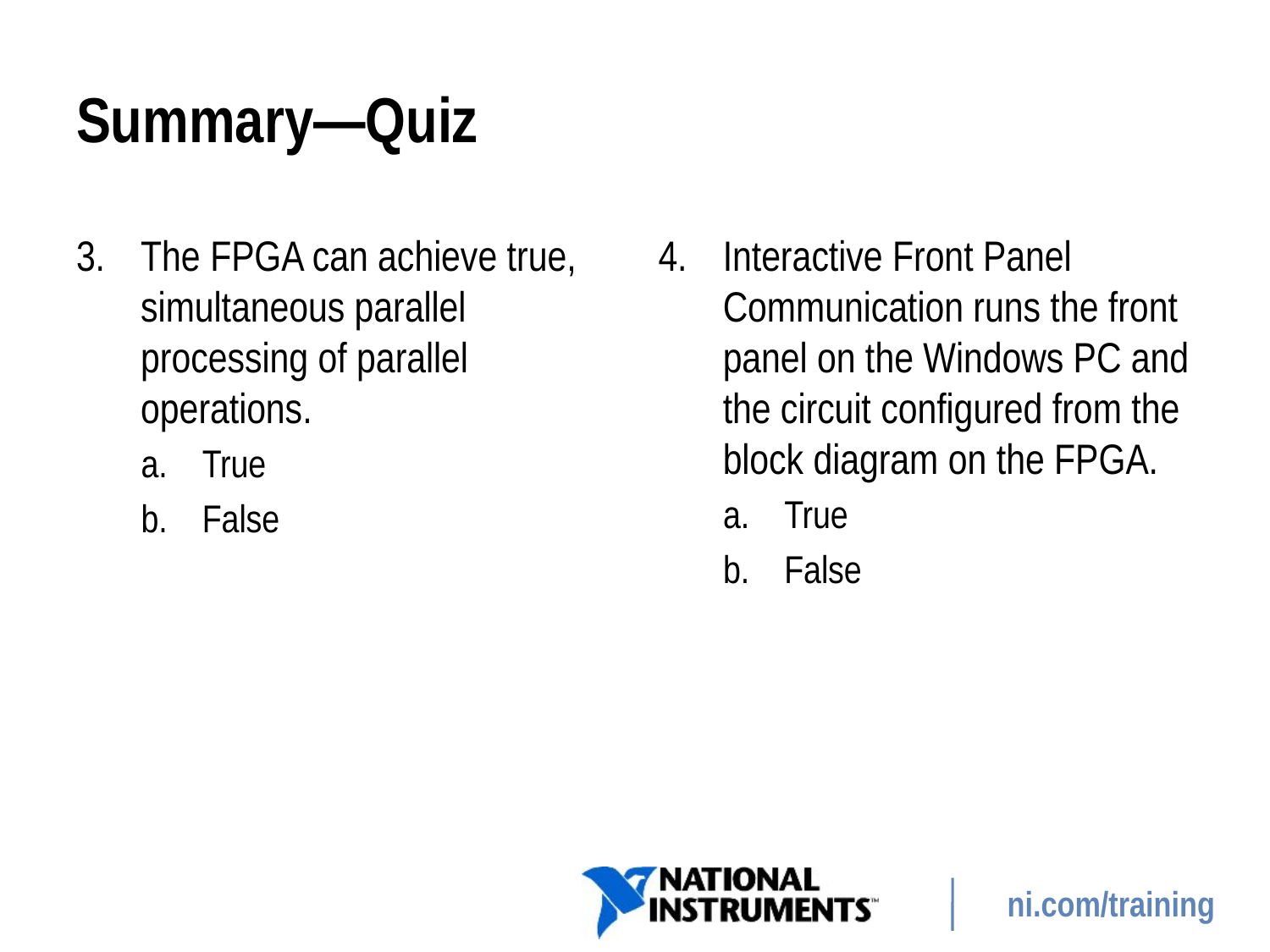

# Summary—Quiz
3.	The FPGA can achieve true, simultaneous parallel processing of parallel operations.
a.	True
b.	False

4.	Interactive Front Panel Communication runs the front panel on the Windows PC and the circuit configured from the block diagram on the FPGA.
a.	True
b.	False